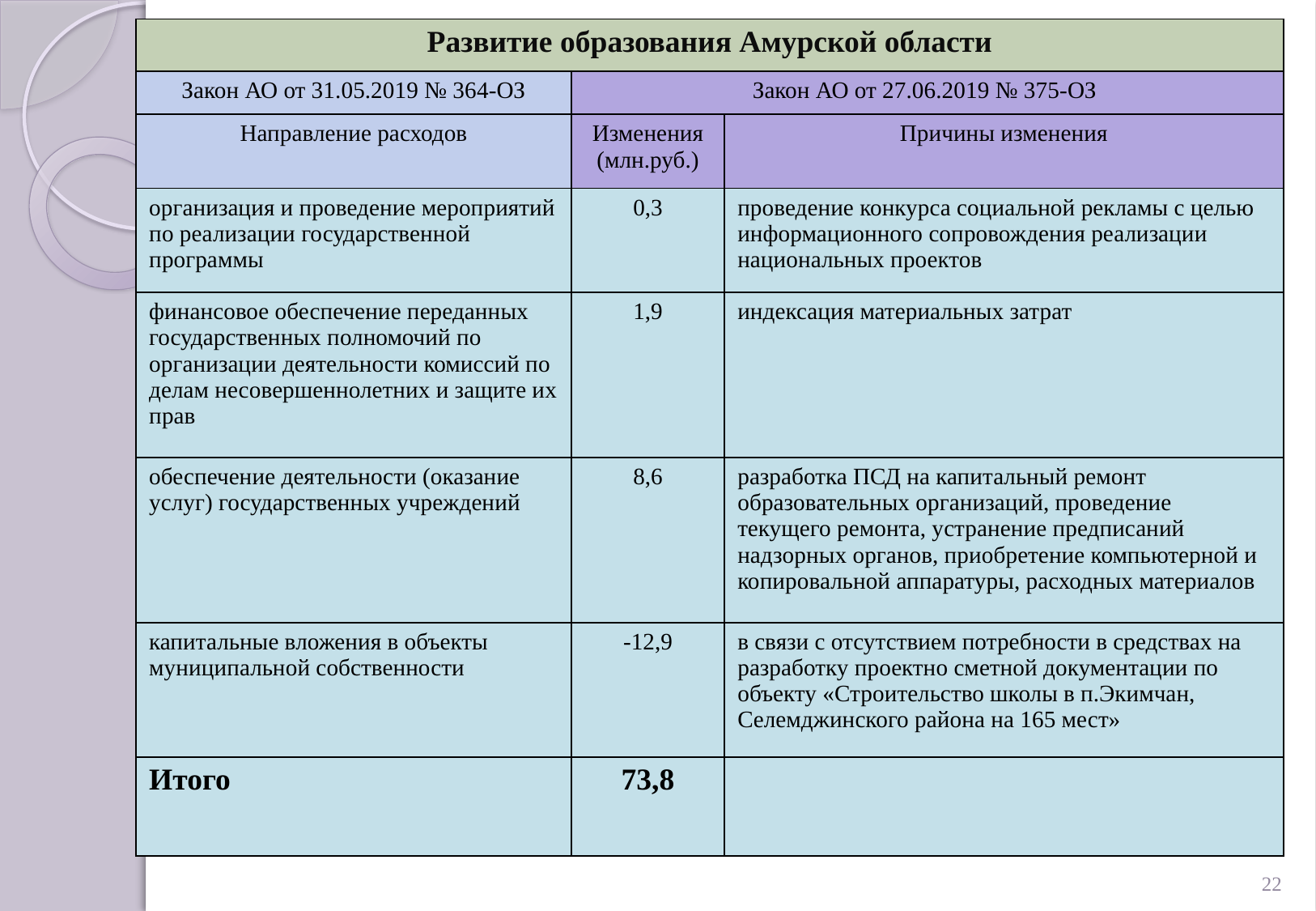

| Развитие образования Амурской области |  |  |
| --- | --- | --- |
| Закон АО от 31.05.2019 № 364-ОЗ | Закон АО от 27.06.2019 № 375-ОЗ |  |
| Направление расходов | Изменения (млн.руб.) | Причины изменения |
| организация и проведение мероприятий по реализации государственной программы | 0,3 | проведение конкурса социальной рекламы с целью информационного сопровождения реализации национальных проектов |
| финансовое обеспечение переданных государственных полномочий по организации деятельности комиссий по делам несовершеннолетних и защите их прав | 1,9 | индексация материальных затрат |
| обеспечение деятельности (оказание услуг) государственных учреждений | 8,6 | разработка ПСД на капитальный ремонт образовательных организаций, проведение текущего ремонта, устранение предписаний надзорных органов, приобретение компьютерной и копировальной аппаратуры, расходных материалов |
| капитальные вложения в объекты муниципальной собственности | -12,9 | в связи с отсутствием потребности в средствах на разработку проектно сметной документации по объекту «Строительство школы в п.Экимчан, Селемджинского района на 165 мест» |
| Итого | 73,8 |  |
22